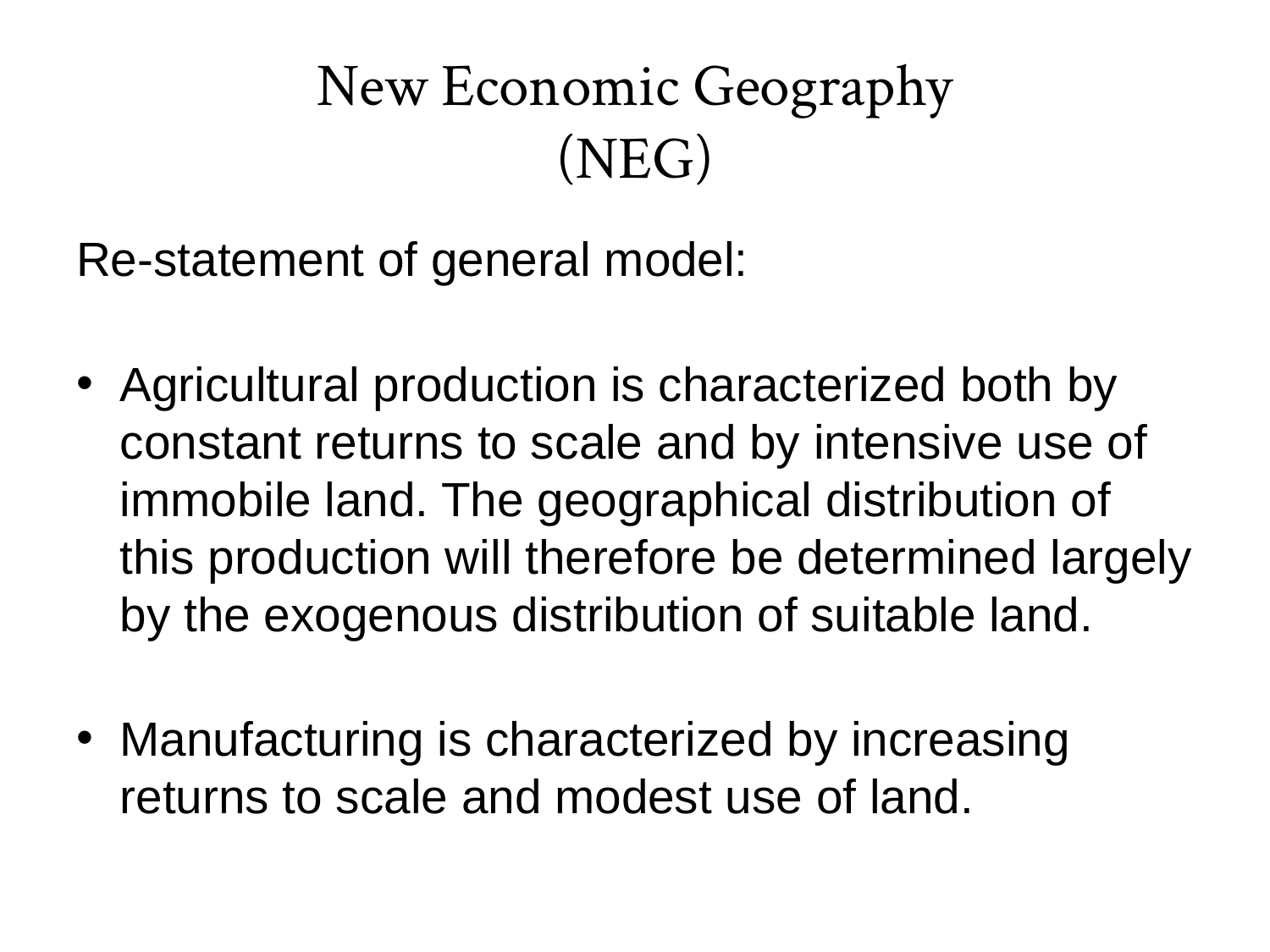

# New Economic Geography (NEG)
Re-statement of general model:
Agricultural production is characterized both by constant returns to scale and by intensive use of immobile land. The geographical distribution of this production will therefore be determined largely by the exogenous distribution of suitable land.
Manufacturing is characterized by increasing returns to scale and modest use of land.